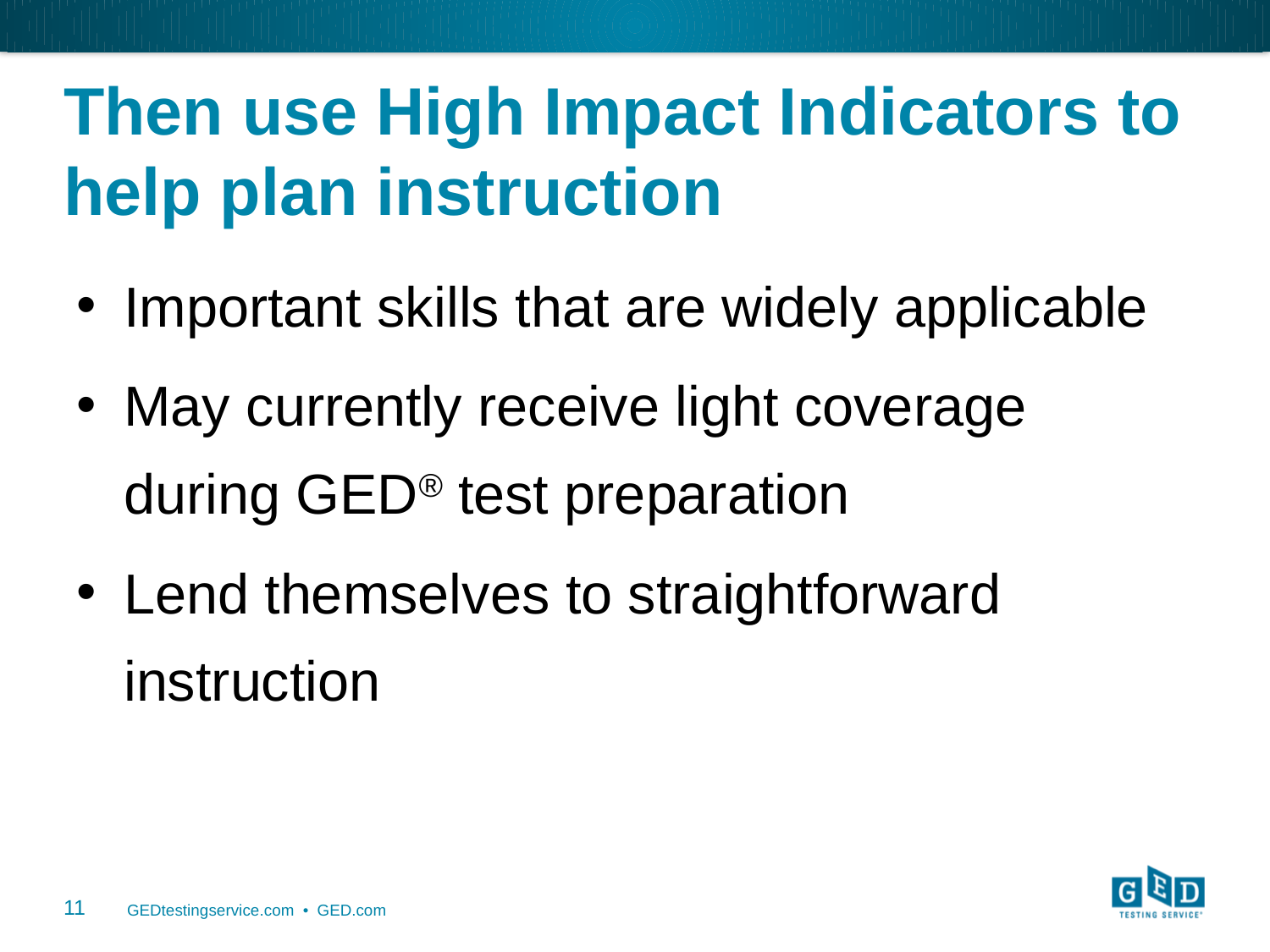

# Then use High Impact Indicators to help plan instruction
Important skills that are widely applicable
May currently receive light coverage during GED® test preparation
Lend themselves to straightforward instruction
11